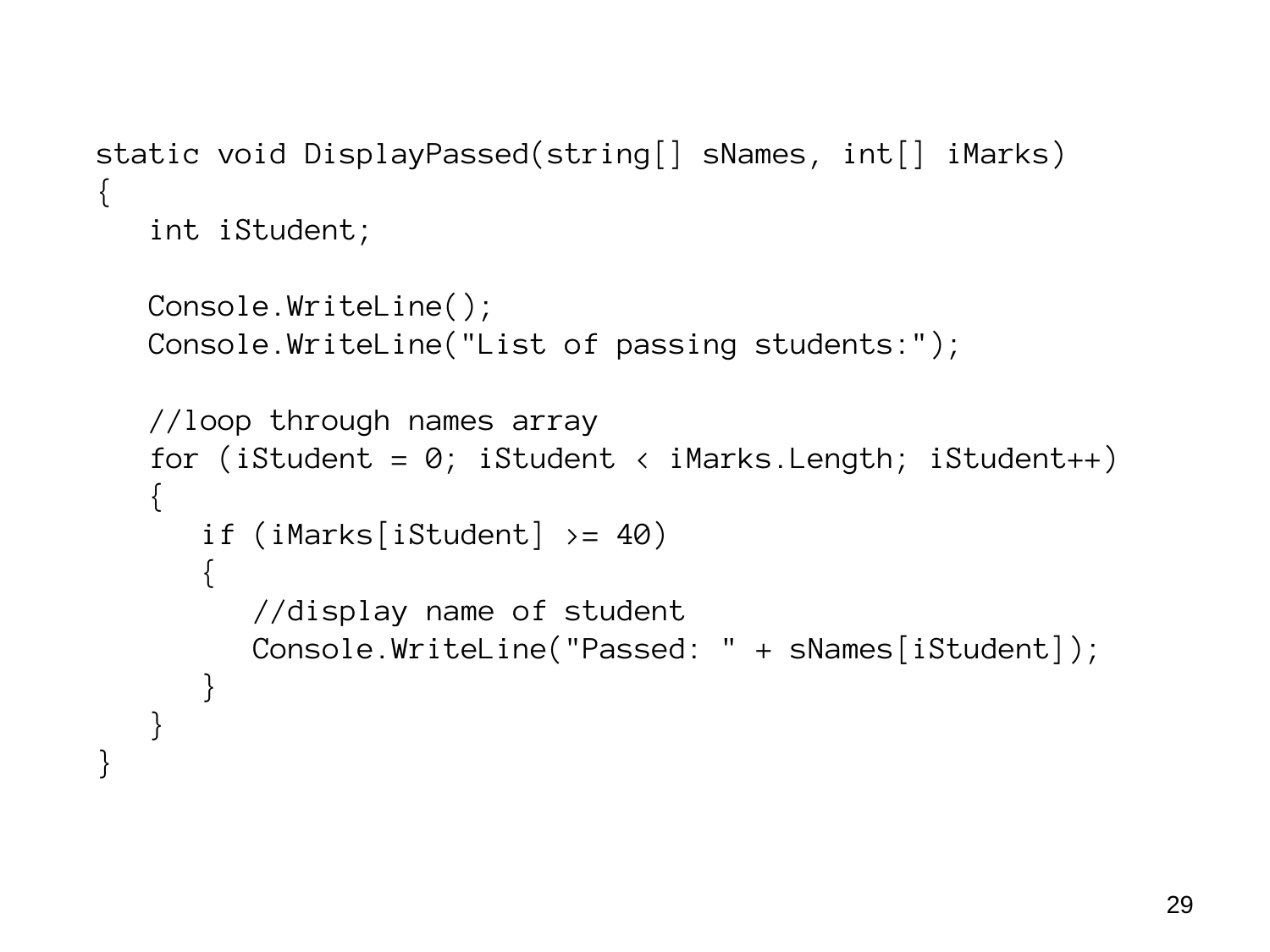

static void DisplayPassed(string[] sNames, int[] iMarks)
{
   int iStudent;

   Console.WriteLine();
   Console.WriteLine("List of passing students:");

   //loop through names array
   for (iStudent = 0; iStudent < iMarks.Length; iStudent++)
   {
      if (iMarks[iStudent] >= 40)
      {
         //display name of student
         Console.WriteLine("Passed: " + sNames[iStudent]);
      }
   }
}
29